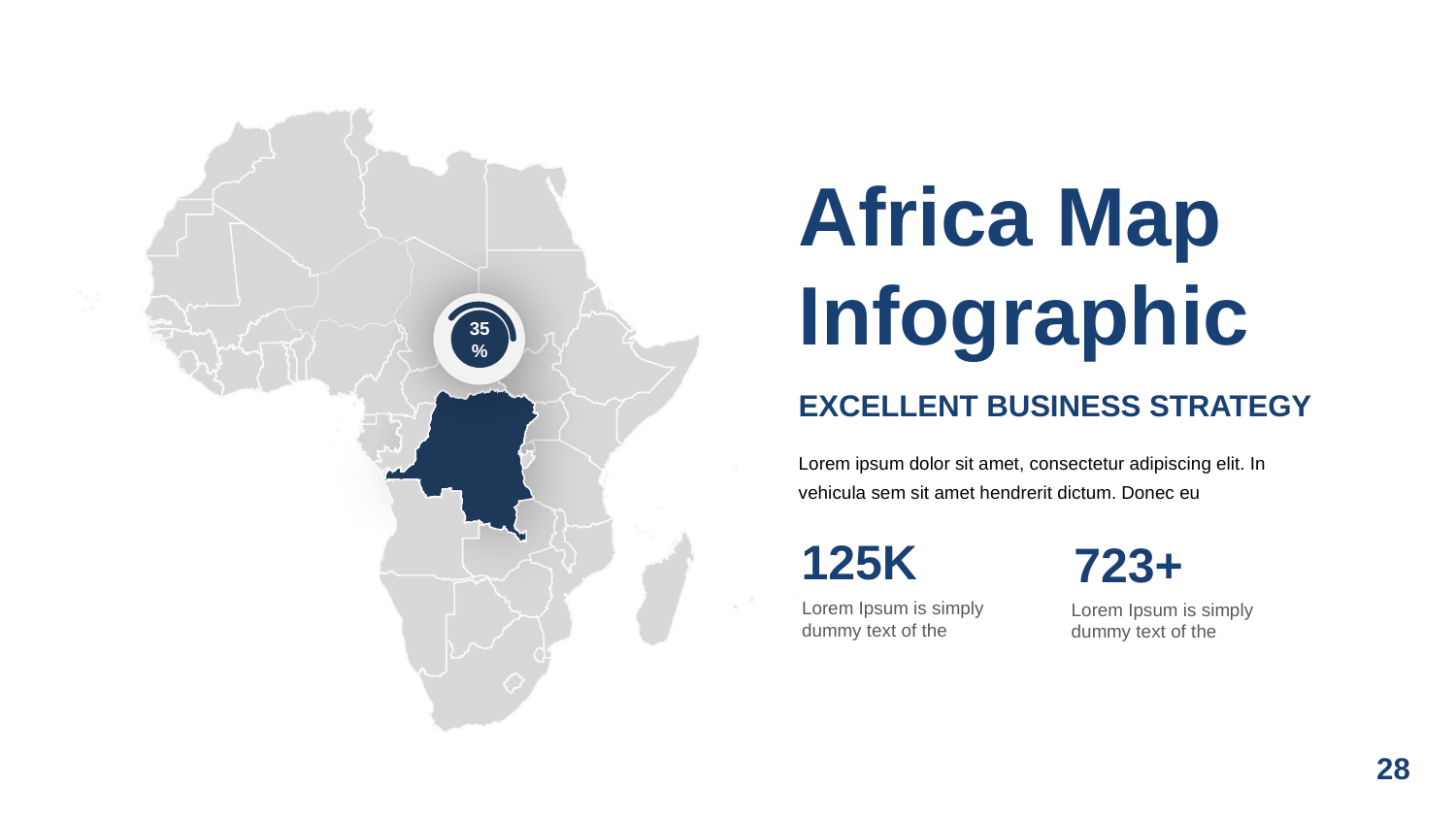

Africa Map Infographic

35%
EXCELLENT BUSINESS STRATEGY
Lorem ipsum dolor sit amet, consectetur adipiscing elit. In vehicula sem sit amet hendrerit dictum. Donec eu
125K
Lorem Ipsum is simply dummy text of the
723+
Lorem Ipsum is simply dummy text of the